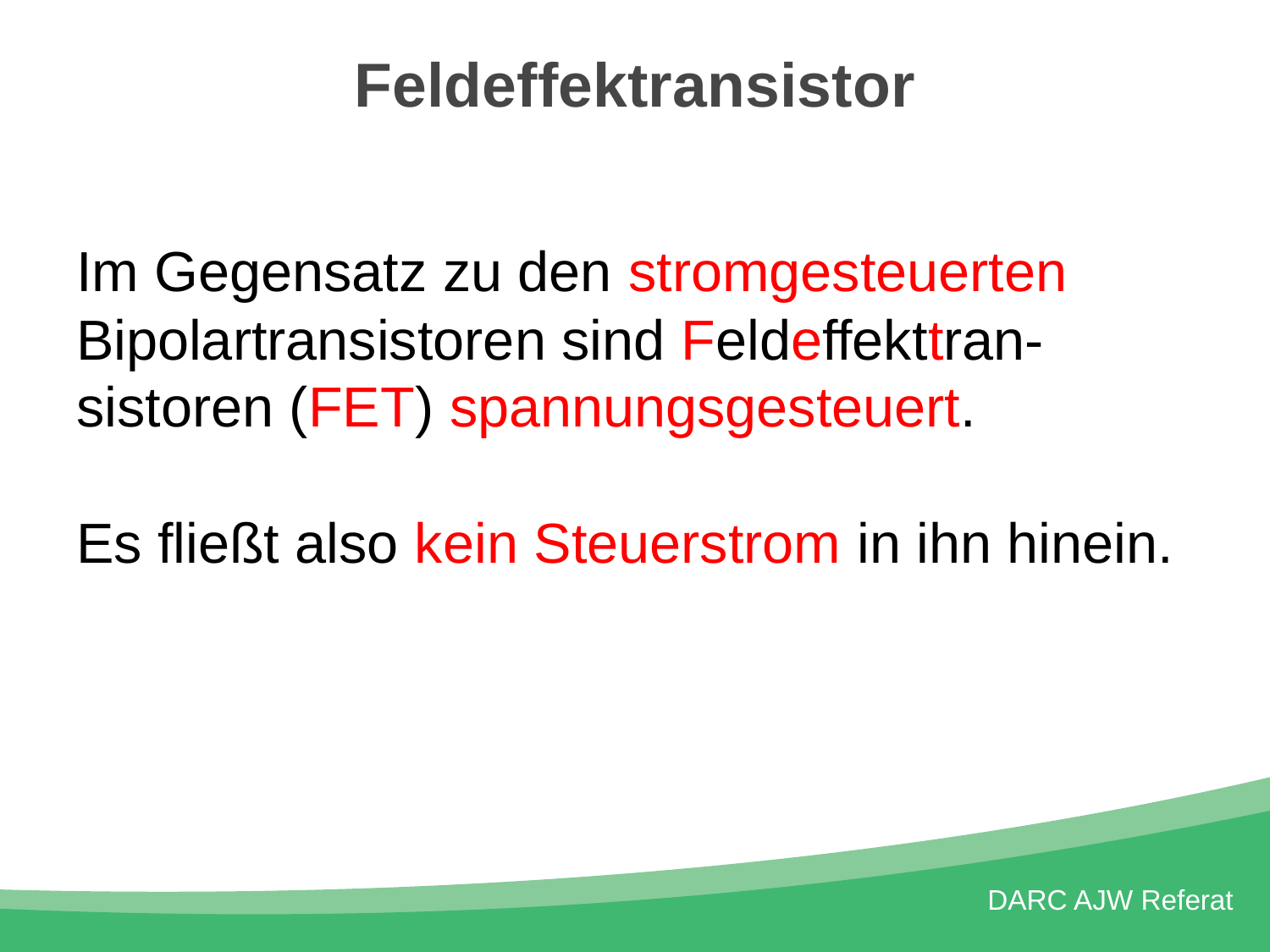

# Feldeffektransistor

Im Gegensatz zu den stromgesteuerten Bipolartransistoren sind Feldeffekttran-sistoren (FET) spannungsgesteuert.
Es fließt also kein Steuerstrom in ihn hinein.